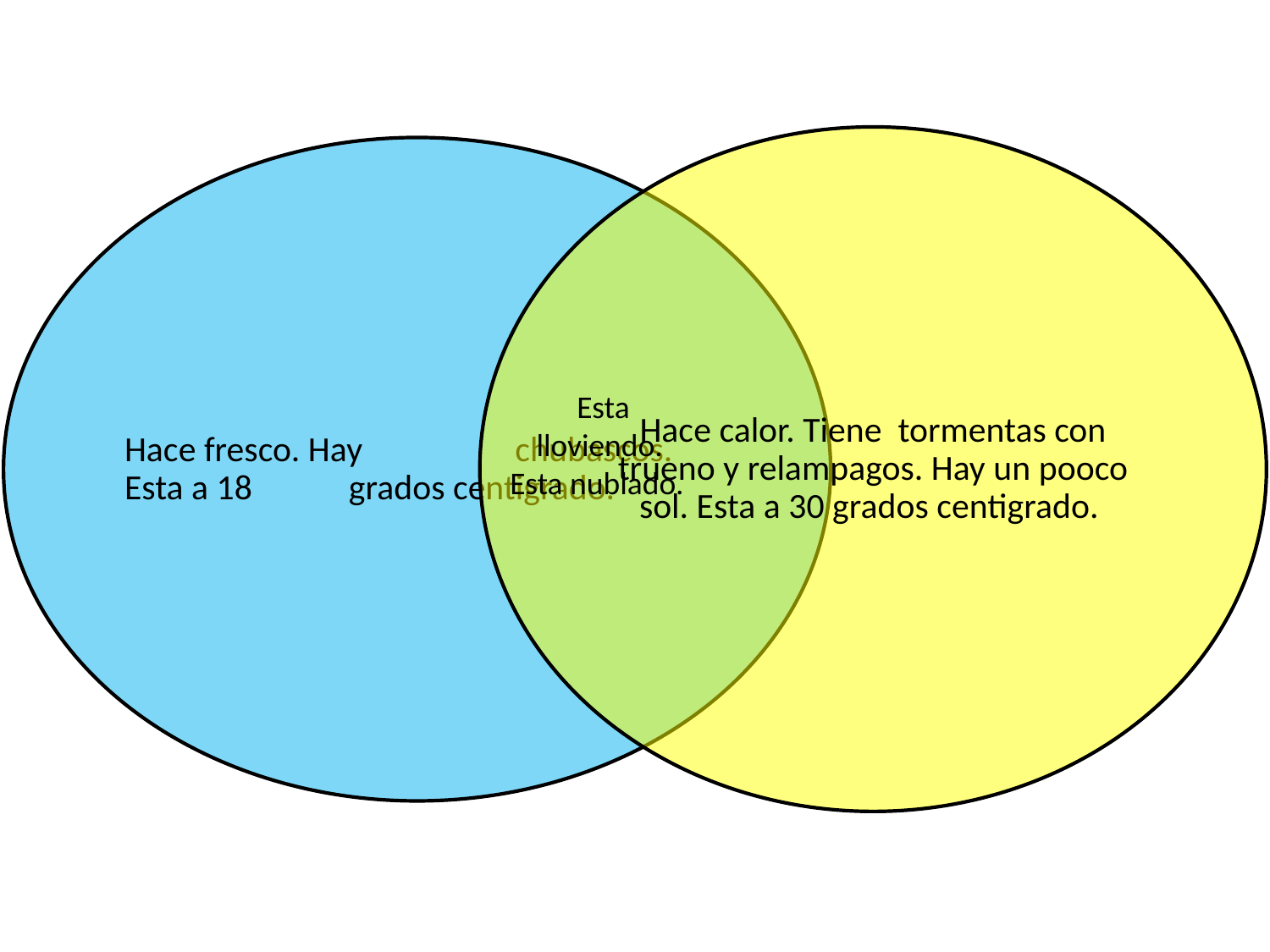

Hace fresco. Hay                   chubascos. Esta a 18            grados centigrado.
Hace calor. Tiene  tormentas con trueno y relampagos. Hay un pooco sol. Esta a 30 grados centigrado.
Esta lloviendo.
Esta nublado.